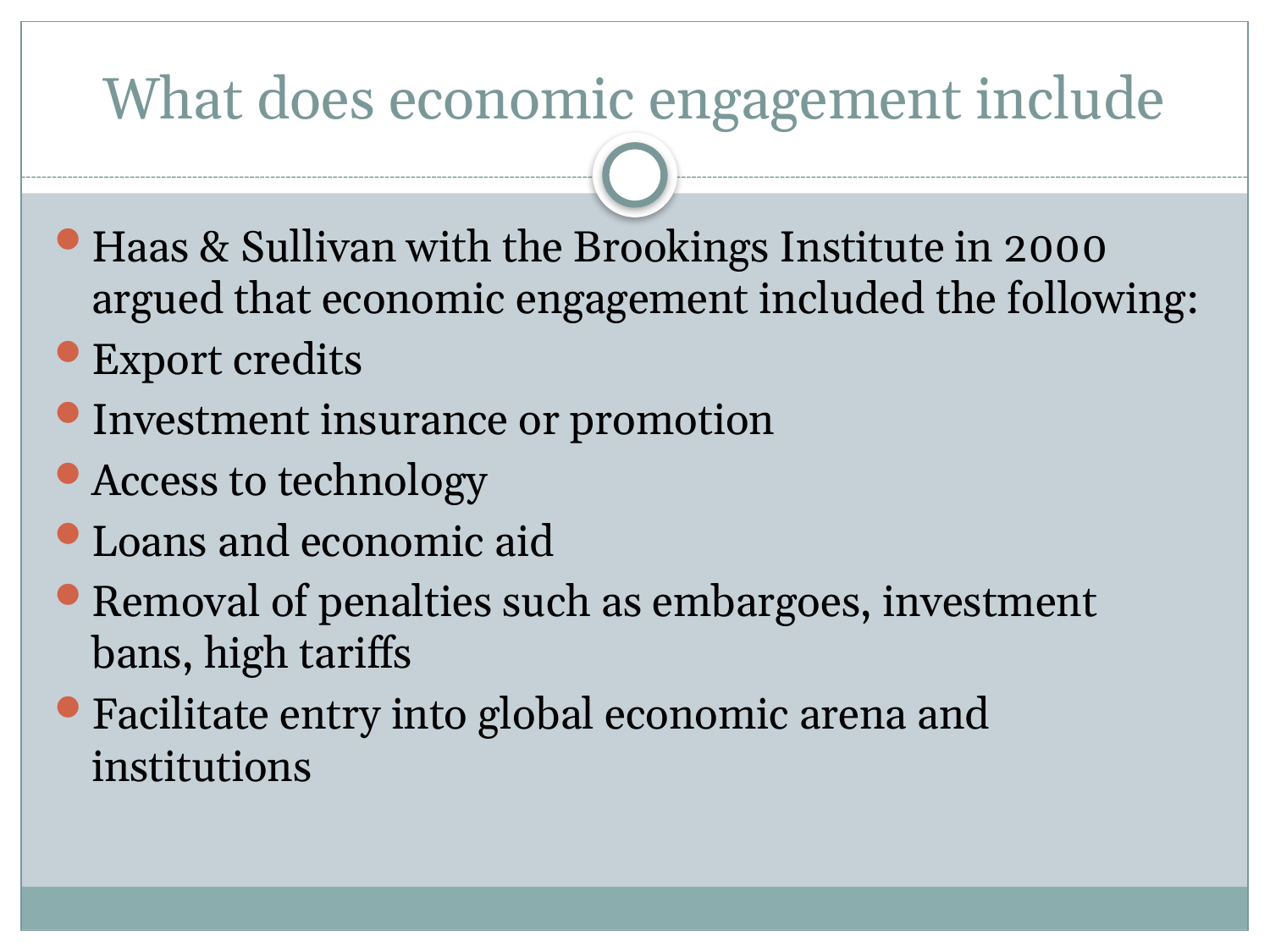

# What does economic engagement include
Haas & Sullivan with the Brookings Institute in 2000 argued that economic engagement included the following:
Export credits
Investment insurance or promotion
Access to technology
Loans and economic aid
Removal of penalties such as embargoes, investment bans, high tariffs
Facilitate entry into global economic arena and institutions